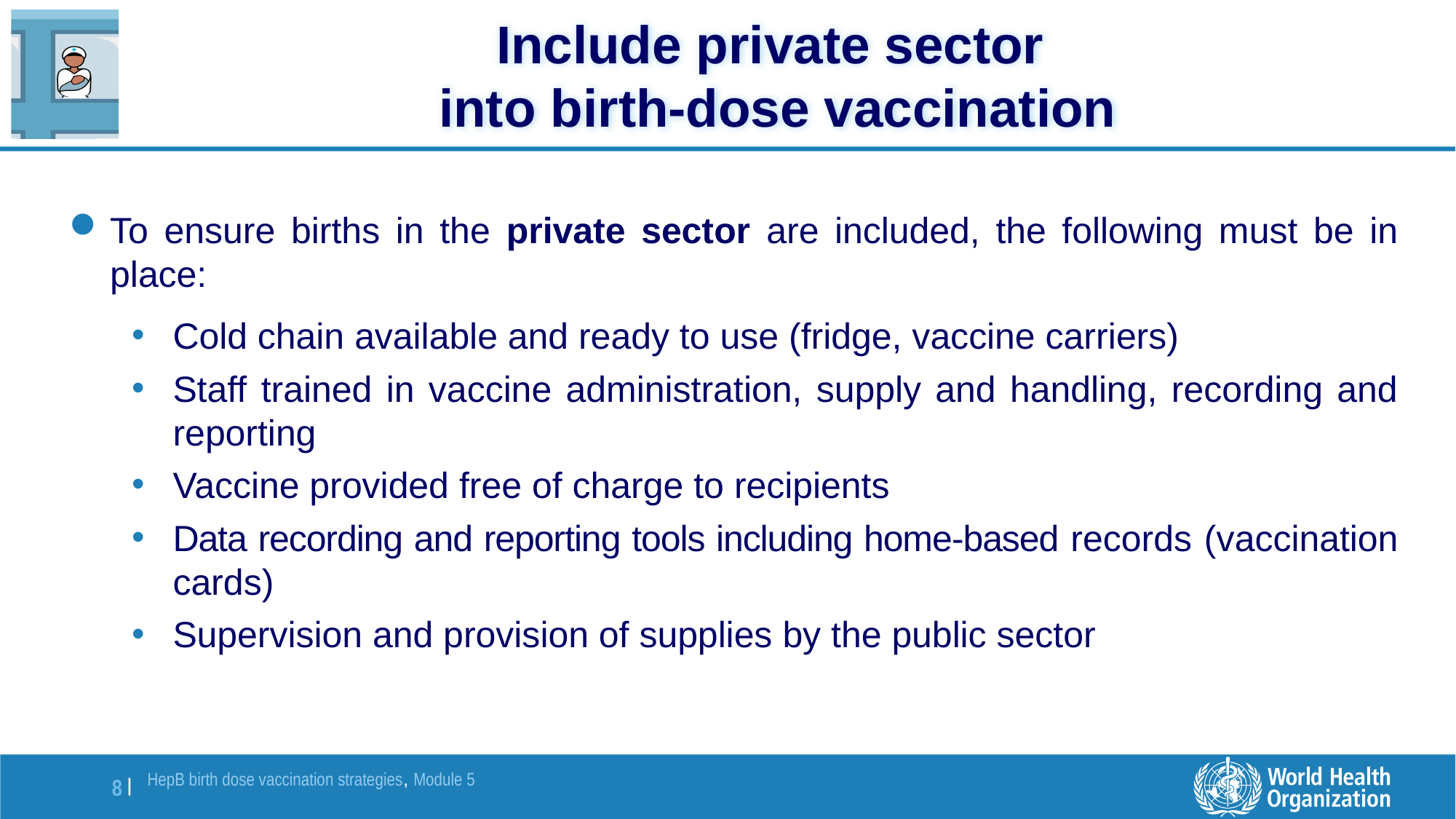

# Include private sector into birth-dose vaccination
To ensure births in the private sector are included, the following must be in place:
Cold chain available and ready to use (fridge, vaccine carriers)
Staff trained in vaccine administration, supply and handling, recording and reporting
Vaccine provided free of charge to recipients
Data recording and reporting tools including home-based records (vaccination cards)
Supervision and provision of supplies by the public sector